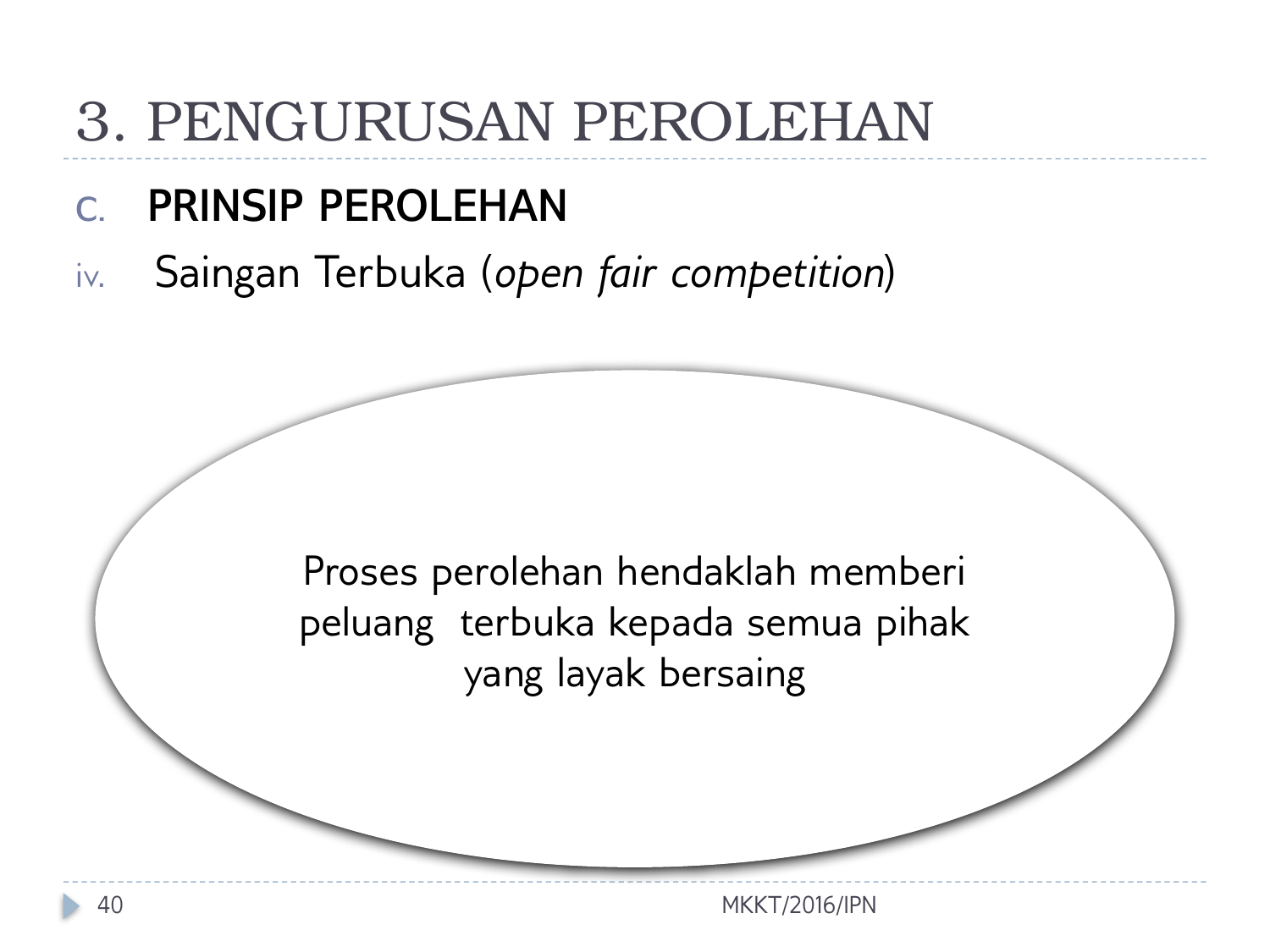

# 3. PENGURUSAN PEROLEHAN
PRINSIP PEROLEHAN
Saingan Terbuka (open fair competition)
Proses perolehan hendaklah memberi peluang  terbuka kepada semua pihak yang layak bersaing
40
MKKT/2016/IPN